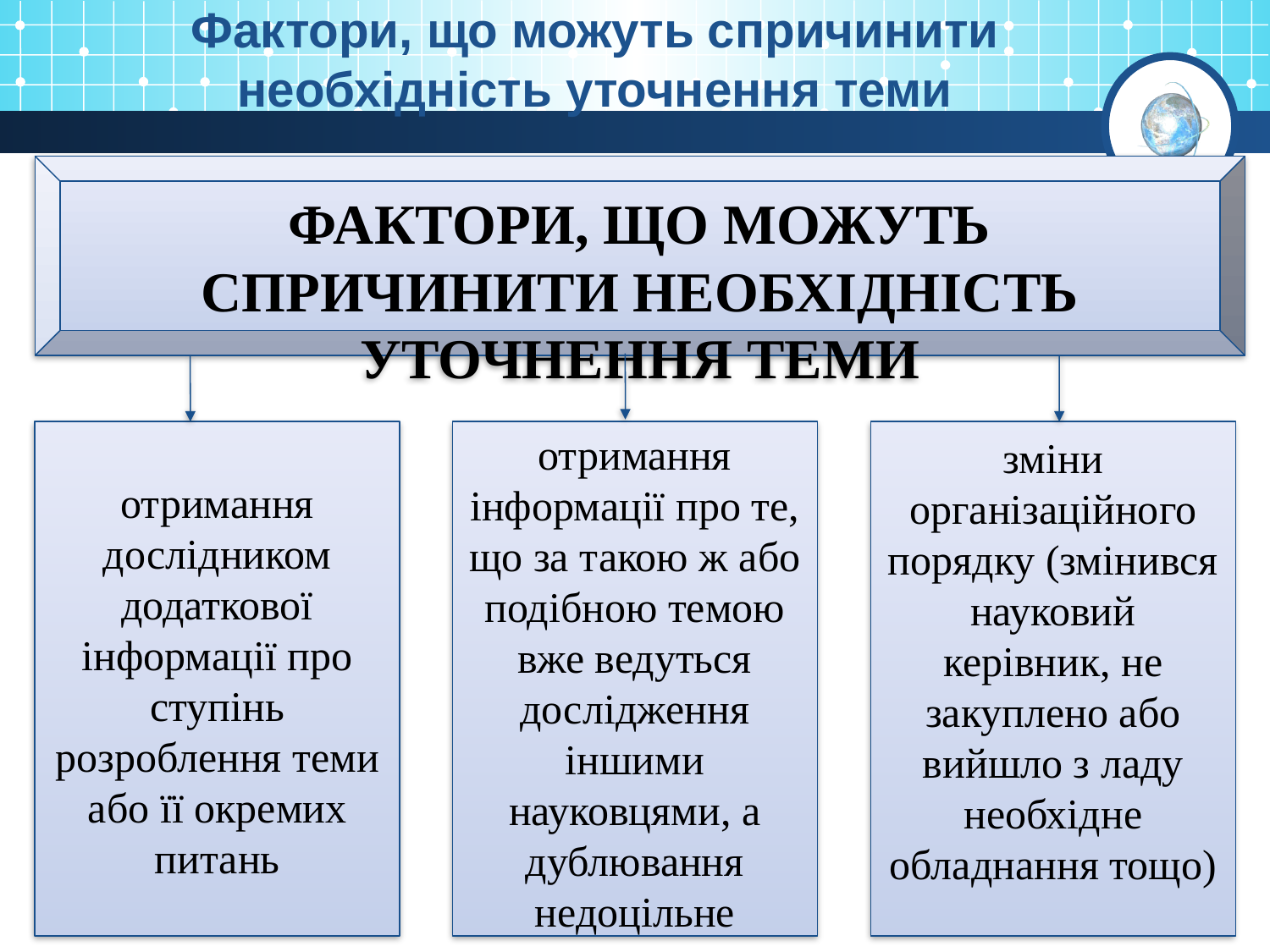

Фактори, що можуть спричинити необхідність уточнення теми
ФАКТОРИ, ЩО МОЖУТЬ СПРИЧИНИТИ НЕОБХІДНІСТЬ УТОЧНЕННЯ ТЕМИ

отримання дослідником додаткової інформації про ступінь розроблення теми або її окремих питань
отримання інформації про те, що за такою ж або подібною темою вже ведуться дослідження іншими науковцями, а дублювання недоцільне

зміни організаційного порядку (змінився науковий керівник, не закуплено або вийшло з ладу необхідне обладнання тощо)